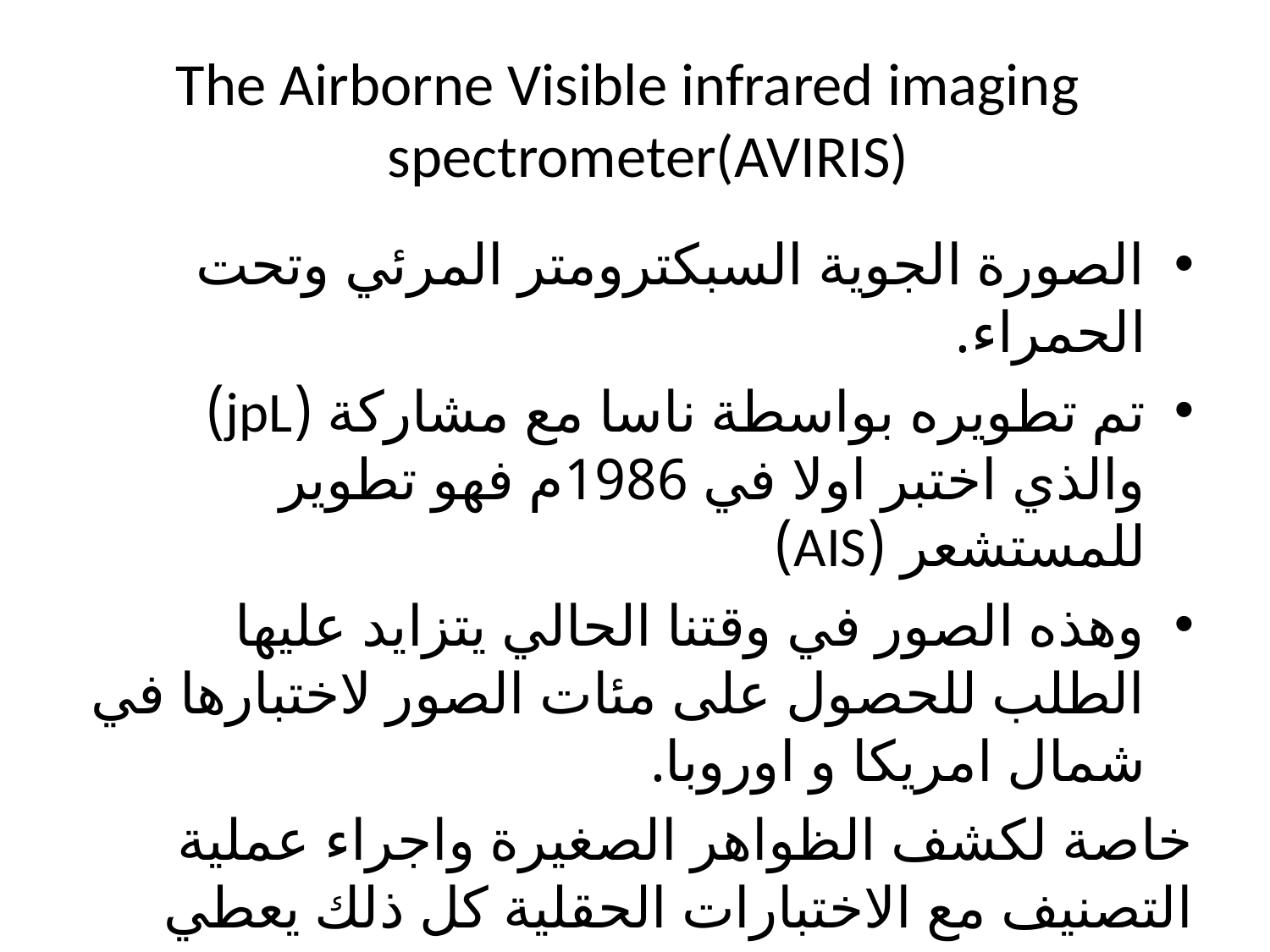

# The Airborne Visible infrared imaging spectrometer(AVIRIS)
الصورة الجوية السبكترومتر المرئي وتحت الحمراء.
تم تطويره بواسطة ناسا مع مشاركة (jpL) والذي اختبر اولا في 1986م فهو تطوير للمستشعر (AIS)
وهذه الصور في وقتنا الحالي يتزايد عليها الطلب للحصول على مئات الصور لاختبارها في شمال امريكا و اوروبا.
خاصة لكشف الظواهر الصغيرة واجراء عملية التصنيف مع الاختبارات الحقلية كل ذلك يعطي نتائج دقيقة رغم تكلفتها الباهظة .